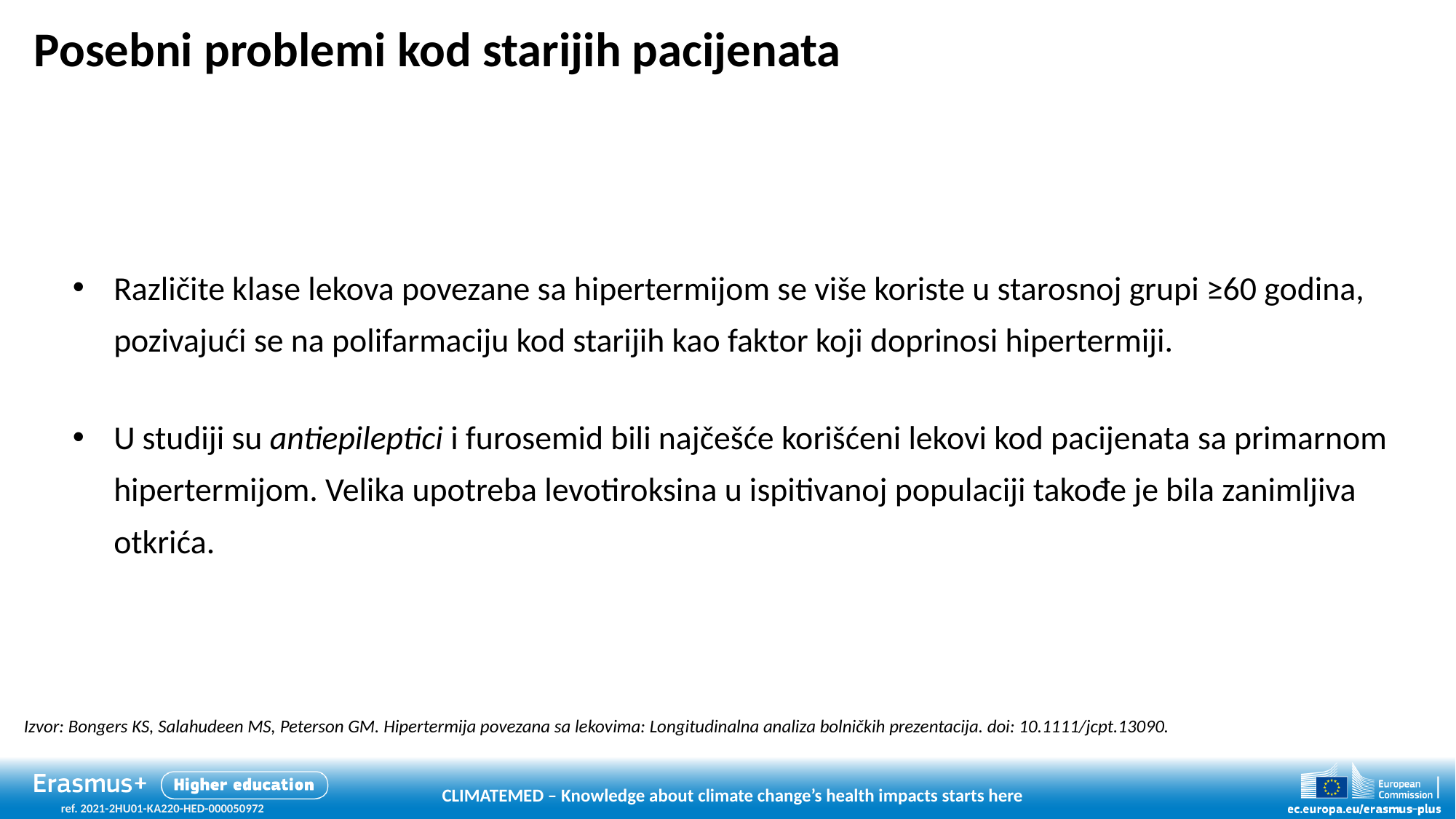

# Posebni problemi kod starijih pacijenata
Različite klase lekova povezane sa hipertermijom se više koriste u starosnoj grupi ≥60 godina, pozivajući se na polifarmaciju kod starijih kao faktor koji doprinosi hipertermiji.
U studiji su antiepileptici i furosemid bili najčešće korišćeni lekovi kod pacijenata sa primarnom hipertermijom. Velika upotreba levotiroksina u ispitivanoj populaciji takođe je bila zanimljiva otkrića.
Izvor: Bongers KS, Salahudeen MS, Peterson GM. Hipertermija povezana sa lekovima: Longitudinalna analiza bolničkih prezentacija. doi: 10.1111/jcpt.13090.